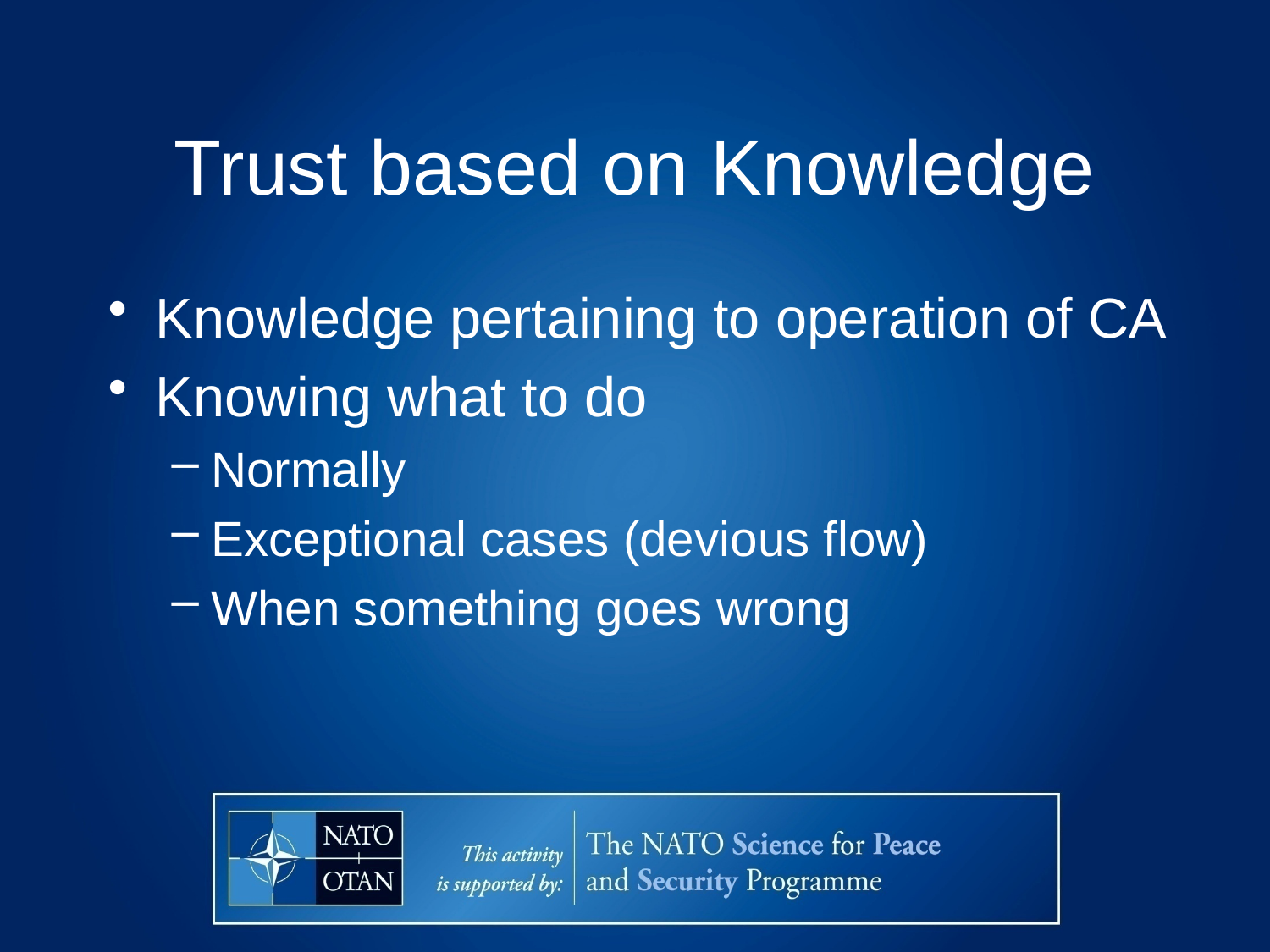

# Trust based on Knowledge
Knowledge pertaining to operation of CA
Knowing what to do
Normally
Exceptional cases (devious flow)
When something goes wrong